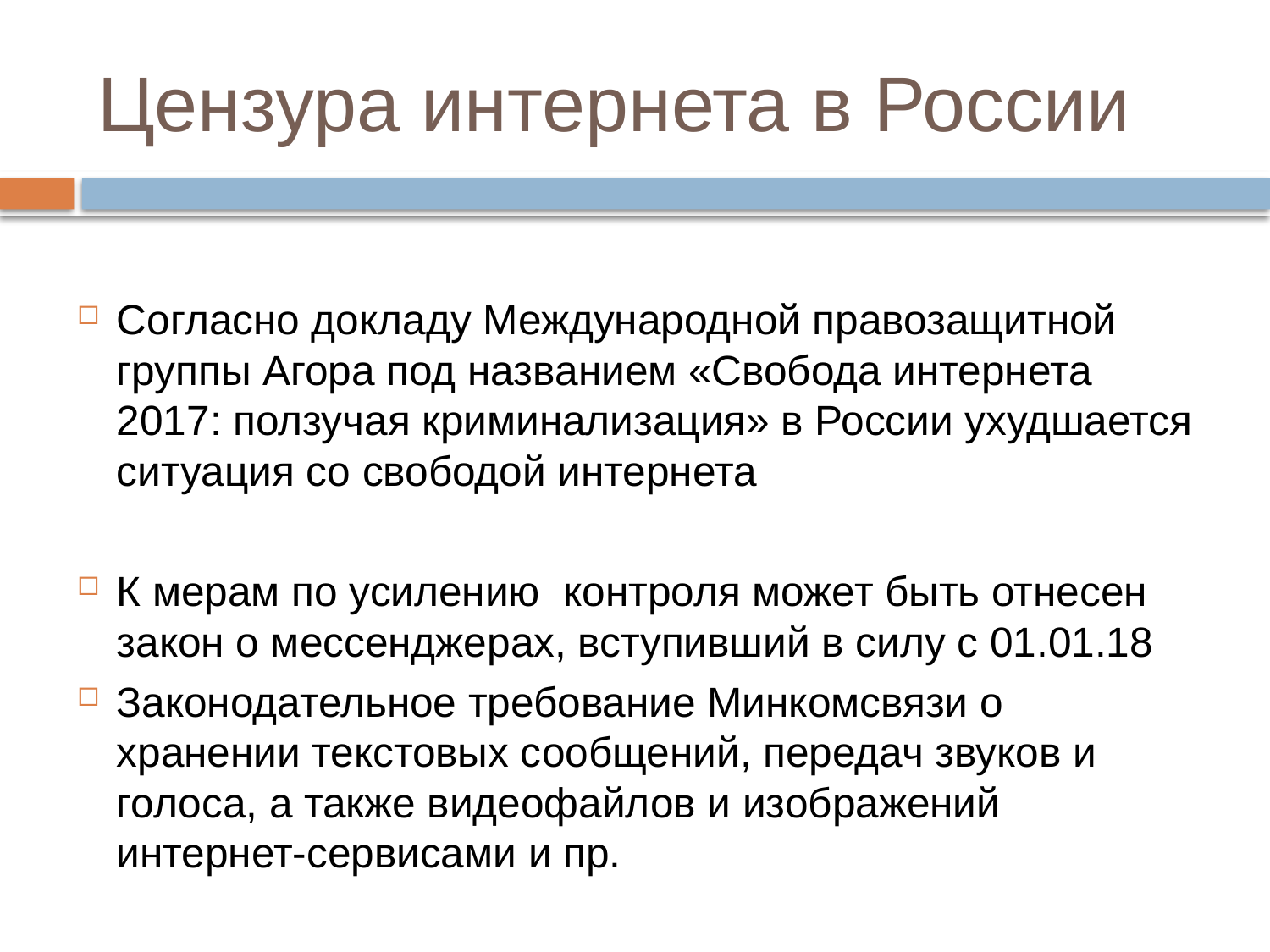

# Цензура интернета в России

Согласно докладу Международной правозащитной группы Агора под названием «Свобода интернета 2017: ползучая криминализация» в России ухудшается ситуация со свободой интернета

К мерам по усилению  контроля может быть отнесен закон о мессенджерах, вступивший в силу с 01.01.18
Законодательное требование Минкомсвязи о хранении текстовых сообщений, передач звуков и голоса, а также видеофайлов и изображений интернет-сервисами и пр.